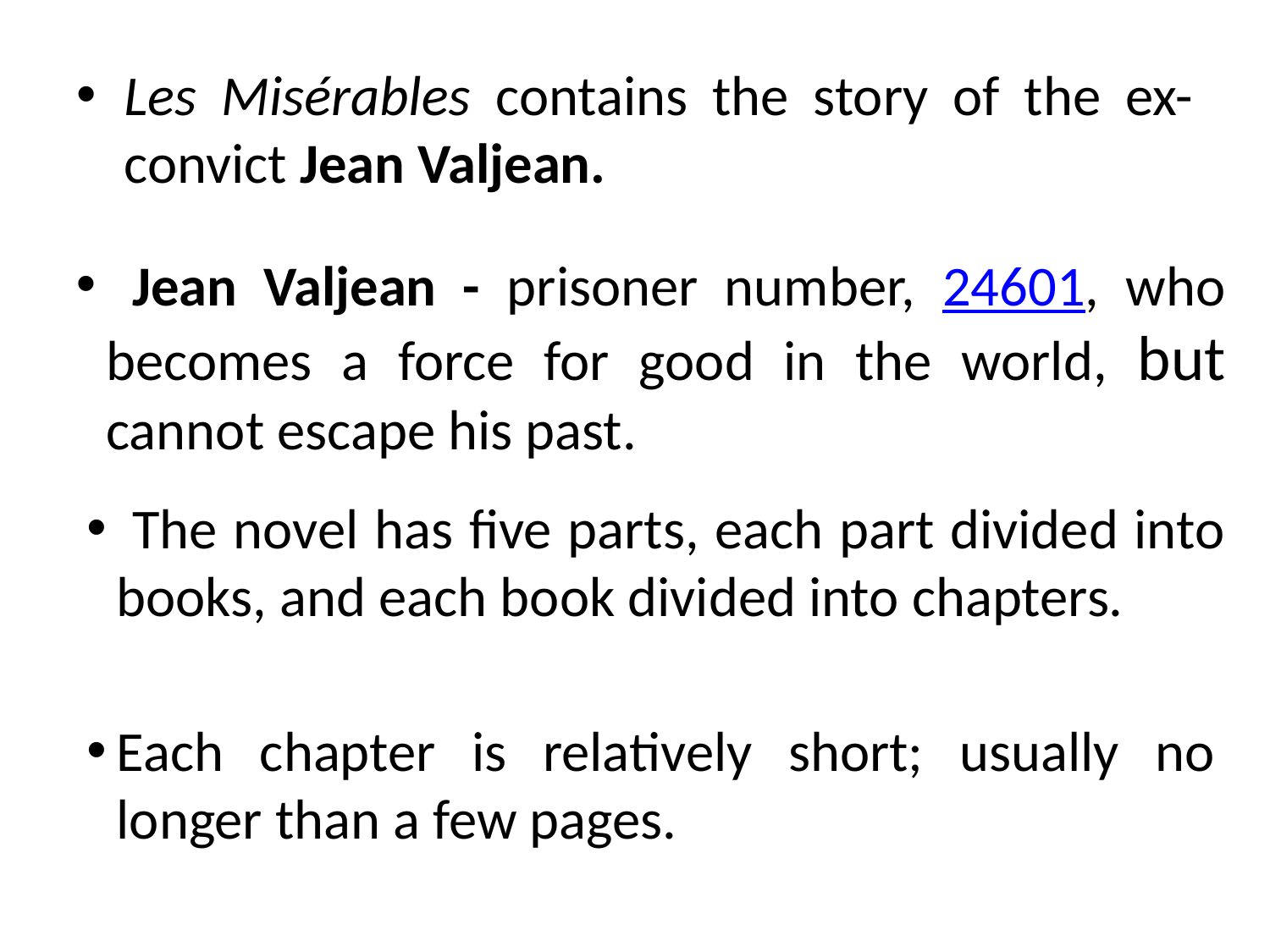

Les Misérables contains the story of the ex-convict Jean Valjean.
 Jean Valjean - prisoner number, 24601, who becomes a force for good in the world, but cannot escape his past.
 The novel has five parts, each part divided into books, and each book divided into chapters.
Each chapter is relatively short; usually no longer than a few pages.